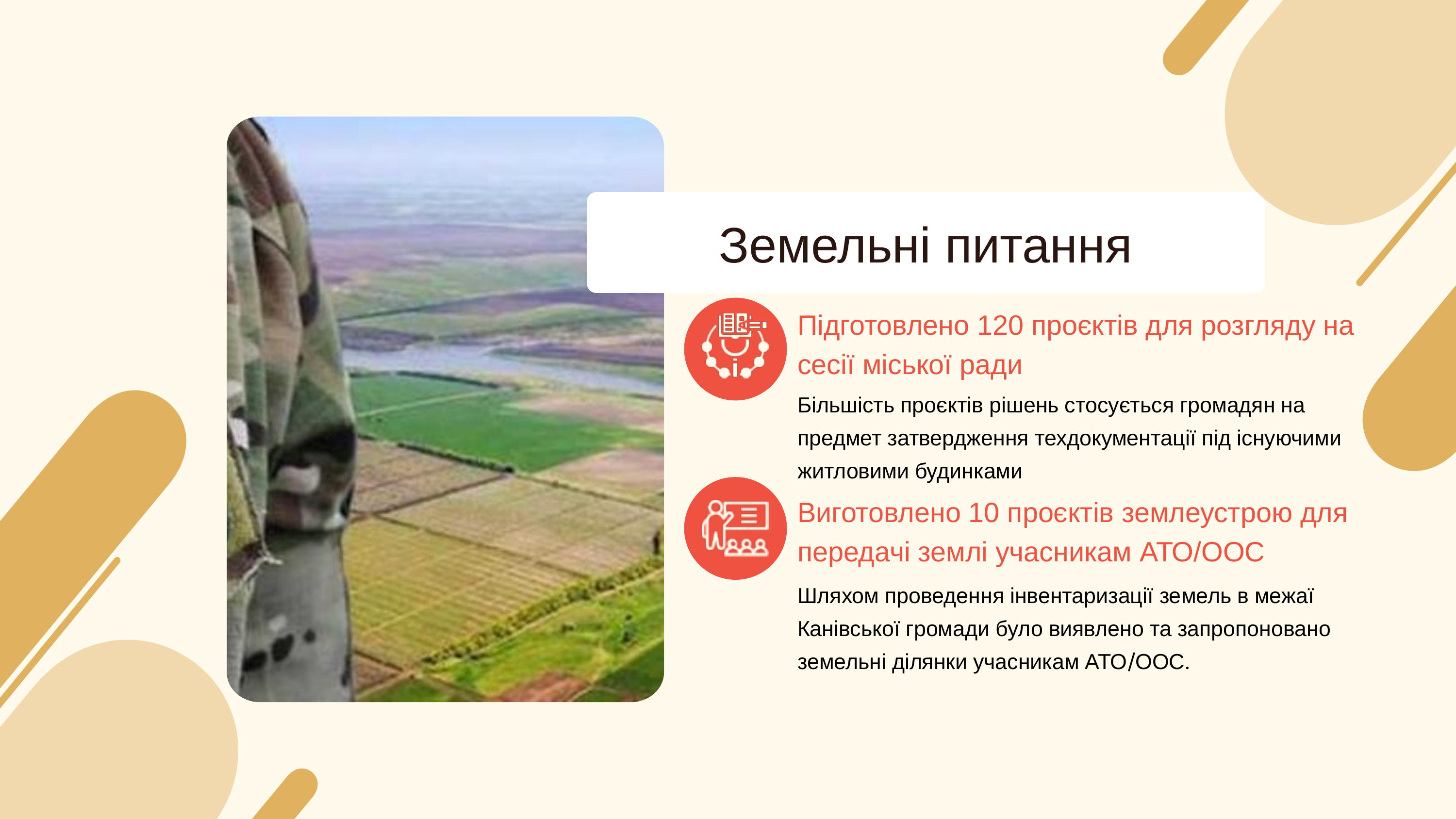

Земельні питання

Підготовлено 120 проєктів для розгляду на сесії міської ради

Більшість проєктів рішень стосується громадян на предмет затвердження техдокументації під існуючими житловими будинками

Виготовлено 10 проєктів землеустрою для передачі землі учасникам АТО/ООС

Шляхом проведення інвентаризації земель в межаї Канівської громади було виявлено та запропоновано земельні ділянки учасникам АТО/ООС.